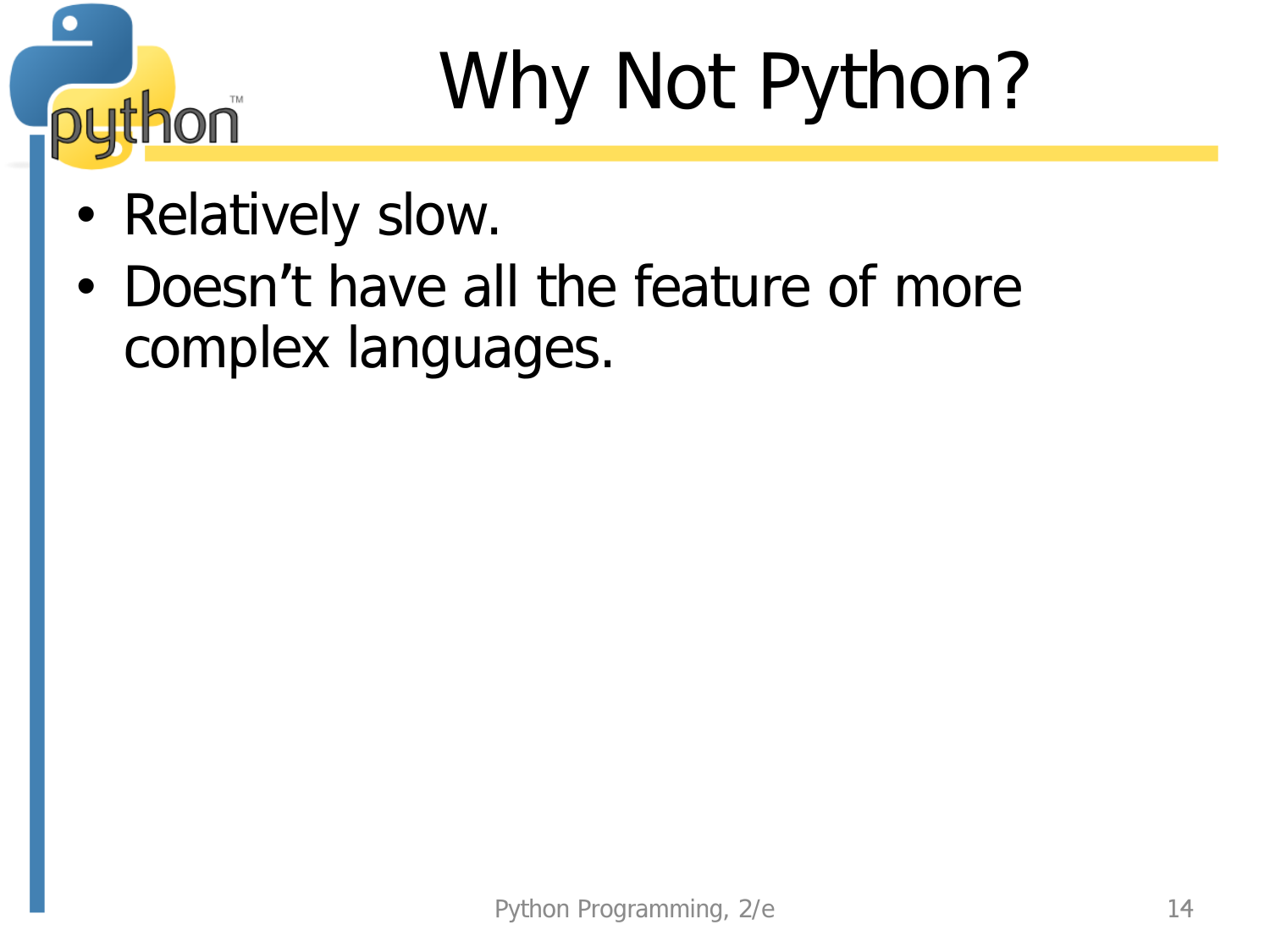

# Why Not Python?
Relatively slow.
Doesn’t have all the feature of more complex languages.
Python Programming, 2/e
14